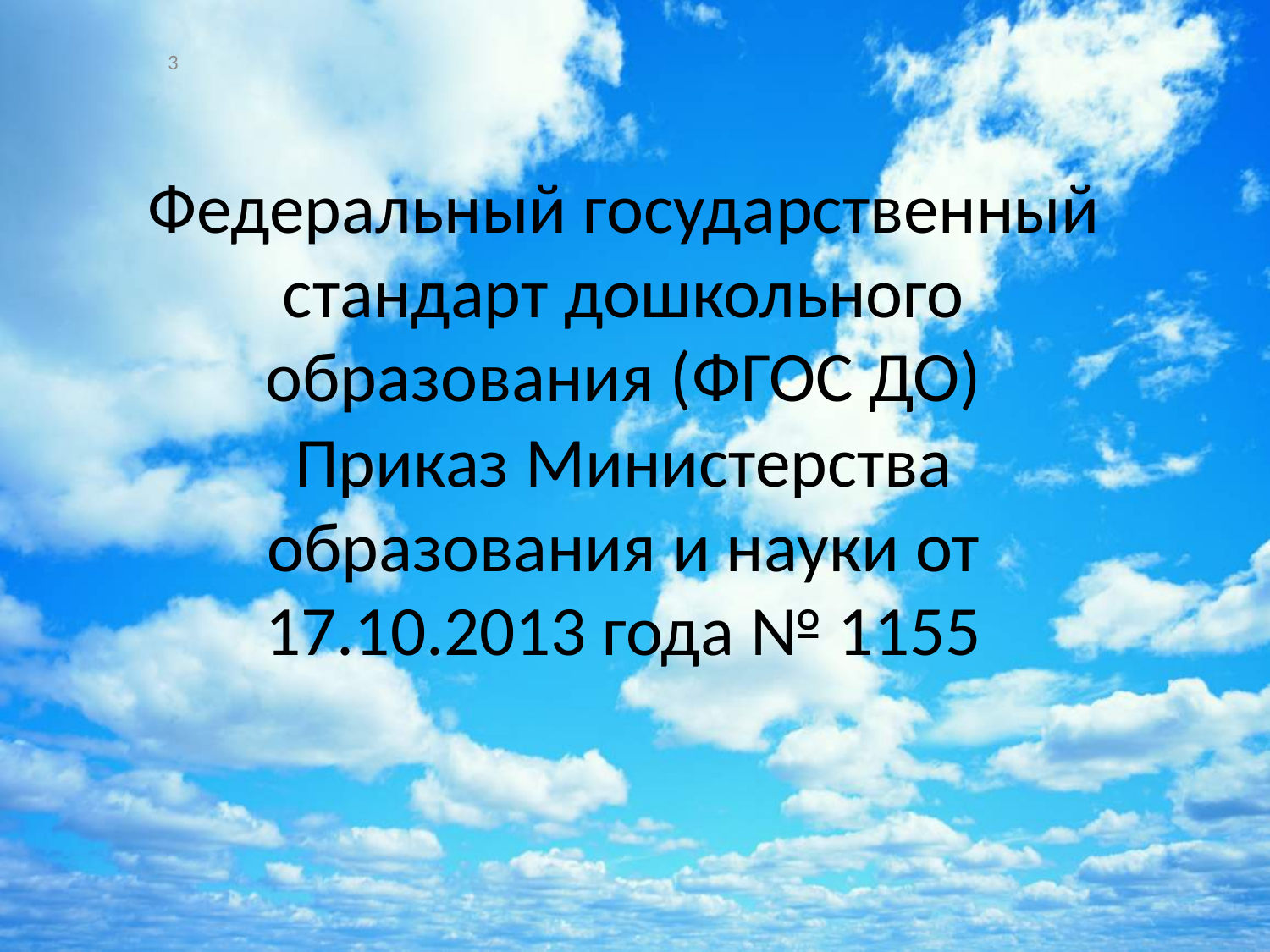

3
Федеральный государственный стандарт дошкольного образования (ФГОС ДО)
Приказ Министерства образования и науки от 17.10.2013 года № 1155